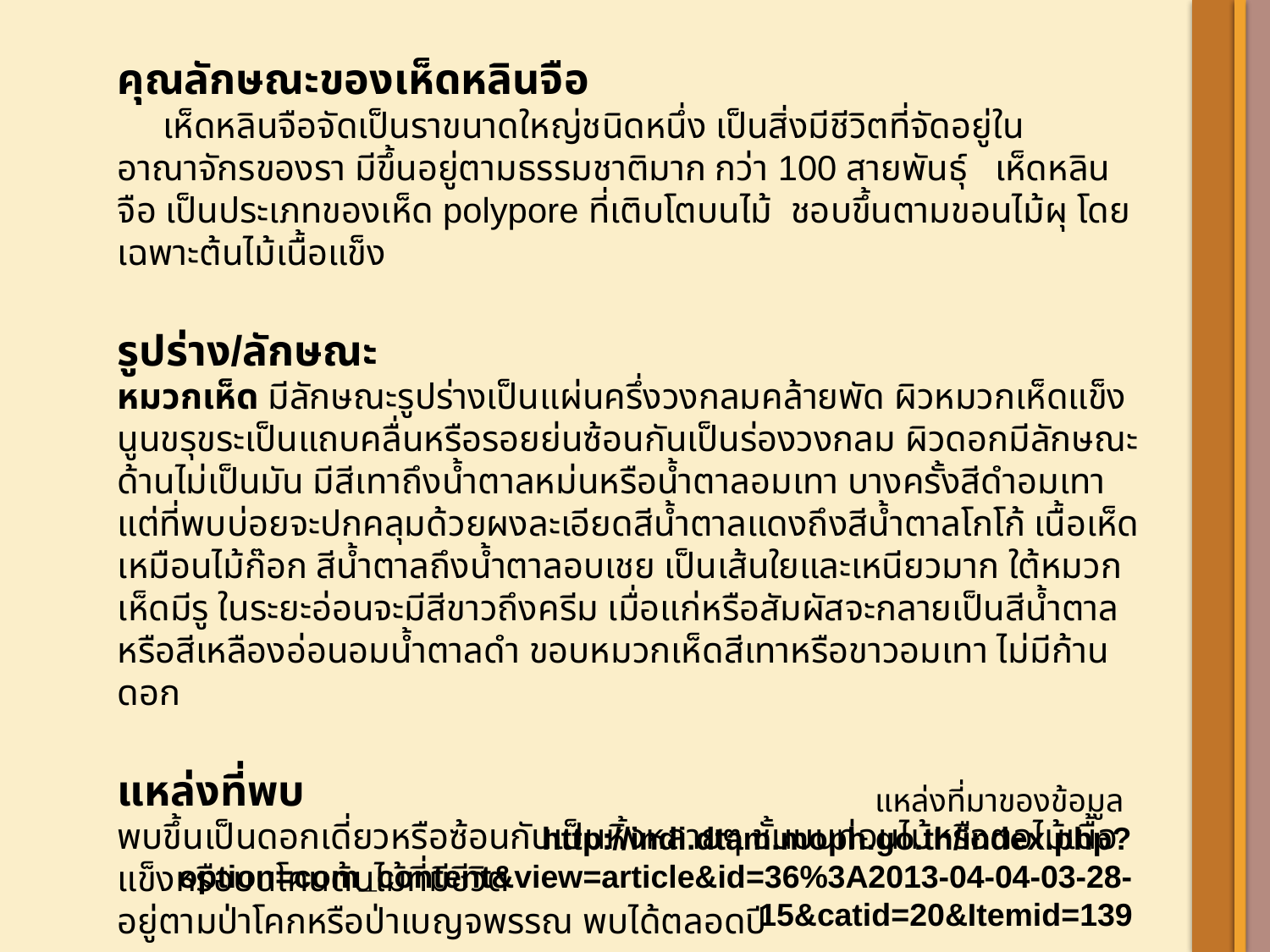

คุณลักษณะของเห็ดหลินจือ
     เห็ดหลินจือจัดเป็นราขนาดใหญ่ชนิดหนึ่ง เป็นสิ่งมีชีวิตที่จัดอยู่ในอาณาจักรของรา มีขึ้นอยู่ตามธรรมชาติมาก กว่า 100 สายพันธุ์   เห็ดหลินจือ เป็นประเภทของเห็ด polypore ที่เติบโตบนไม้  ชอบขึ้นตามขอนไม้ผุ โดยเฉพาะต้นไม้เนื้อแข็ง

รูปร่าง/ลักษณะ
หมวกเห็ด มีลักษณะรูปร่างเป็นแผ่นครึ่งวงกลมคล้ายพัด ผิวหมวกเห็ดแข็งนูนขรุขระเป็นแถบคลื่นหรือรอยย่นซ้อนกันเป็นร่องวงกลม ผิวดอกมีลักษณะด้านไม่เป็นมัน มีสีเทาถึงน้ำตาลหม่นหรือน้ำตาลอมเทา บางครั้งสีดำอมเทา แต่ที่พบบ่อยจะปกคลุมด้วยผงละเอียดสีน้ำตาลแดงถึงสีน้ำตาลโกโก้ เนื้อเห็ดเหมือนไม้ก๊อก สีน้ำตาลถึงน้ำตาลอบเชย เป็นเส้นใยและเหนียวมาก ใต้หมวกเห็ดมีรู ในระยะอ่อนจะมีสีขาวถึงครีม เมื่อแก่หรือสัมผัสจะกลายเป็นสีน้ำตาลหรือสีเหลืองอ่อนอมน้ำตาลดำ ขอบหมวกเห็ดสีเทาหรือขาวอมเทา ไม่มีก้านดอก

แหล่งที่พบ
พบขึ้นเป็นดอกเดี่ยวหรือซ้อนกันเป็นหิ้งหลายๆ ชั้นบนท่อนไม้หรือตอไม้เนื้อแข็งหรือบนโคนต้นไม้ที่มีชีวิต
อยู่ตามป่าโคกหรือป่าเบญจพรรณ พบได้ตลอดปี

แหล่งที่มาของข้อมูล
http://indi.dtam.moph.go.th/index.php?option=com_content&view=article&id=36%3A2013-04-04-03-28-15&catid=20&Itemid=139